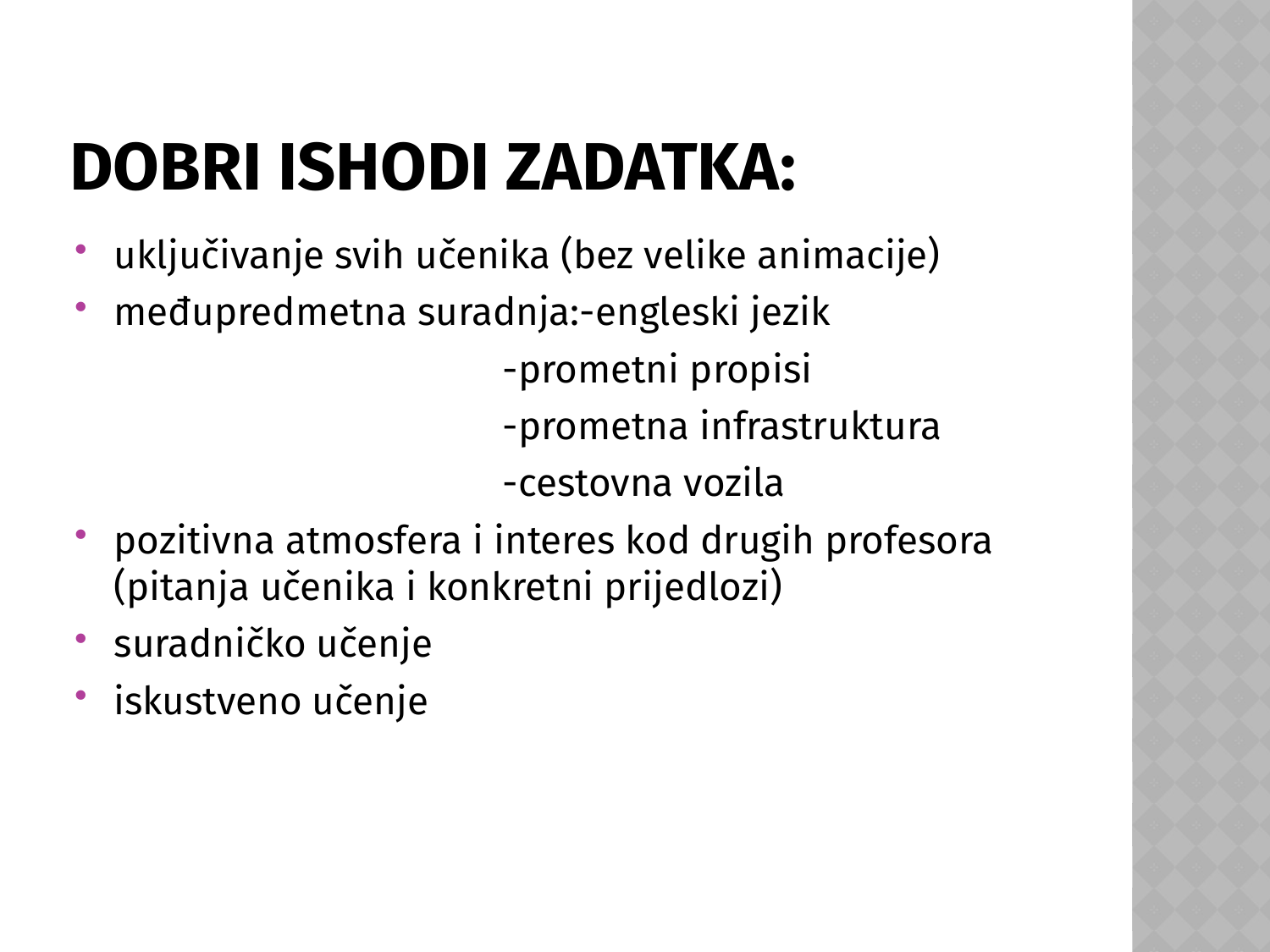

# DobrI ISHODI zadatka:
uključivanje svih učenika (bez velike animacije)
međupredmetna suradnja:-engleski jezik
                                          -prometni propisi
                                          -prometna infrastruktura
                                          -cestovna vozila
pozitivna atmosfera i interes kod drugih profesora (pitanja učenika i konkretni prijedlozi)
suradničko učenje
iskustveno učenje